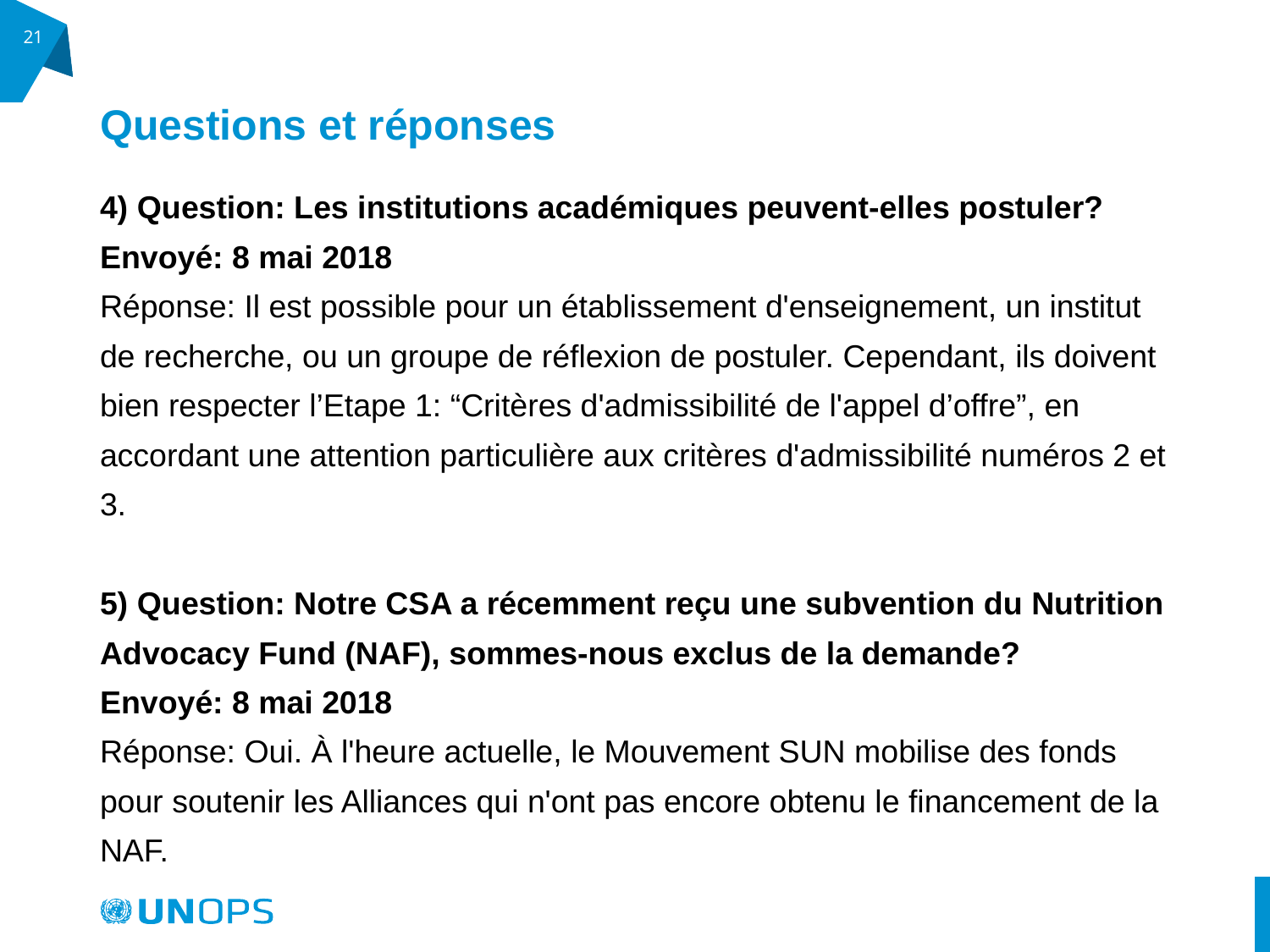

21
# Questions et réponses
4) Question: Les institutions académiques peuvent-elles postuler?
Envoyé: 8 mai 2018
Réponse: Il est possible pour un établissement d'enseignement, un institut de recherche, ou un groupe de réflexion de postuler. Cependant, ils doivent bien respecter l’Etape 1: “Critères d'admissibilité de l'appel d’offre”, en accordant une attention particulière aux critères d'admissibilité numéros 2 et 3.

5) Question: Notre CSA a récemment reçu une subvention du Nutrition Advocacy Fund (NAF), sommes-nous exclus de la demande?
Envoyé: 8 mai 2018
Réponse: Oui. À l'heure actuelle, le Mouvement SUN mobilise des fonds pour soutenir les Alliances qui n'ont pas encore obtenu le financement de la NAF.